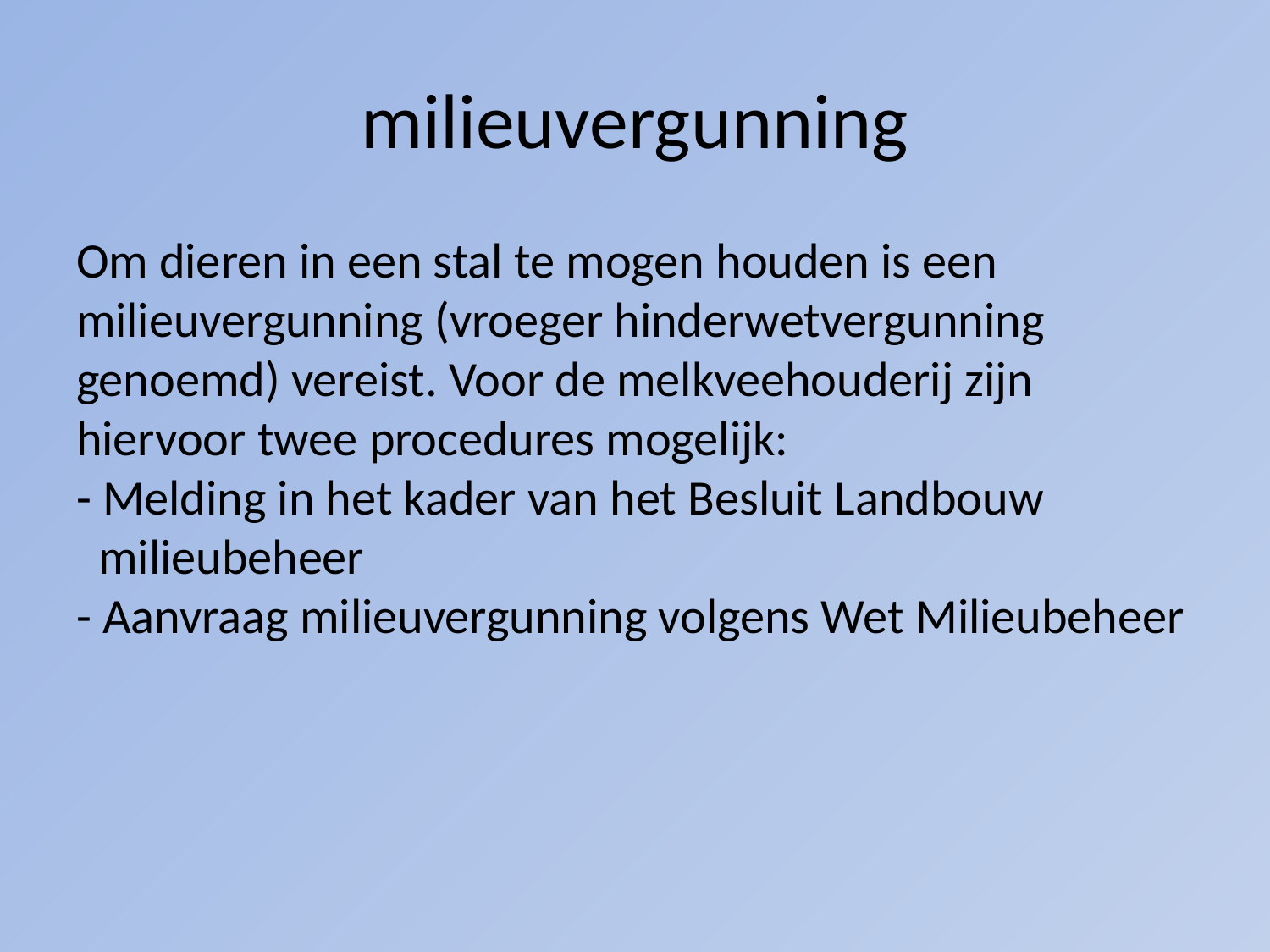

# milieuvergunning
Om dieren in een stal te mogen houden is een
milieuvergunning (vroeger hinderwetvergunning
genoemd) vereist. Voor de melkveehouderij zijn
hiervoor twee procedures mogelijk:
- Melding in het kader van het Besluit Landbouw
  milieubeheer
- Aanvraag milieuvergunning volgens Wet Milieubeheer